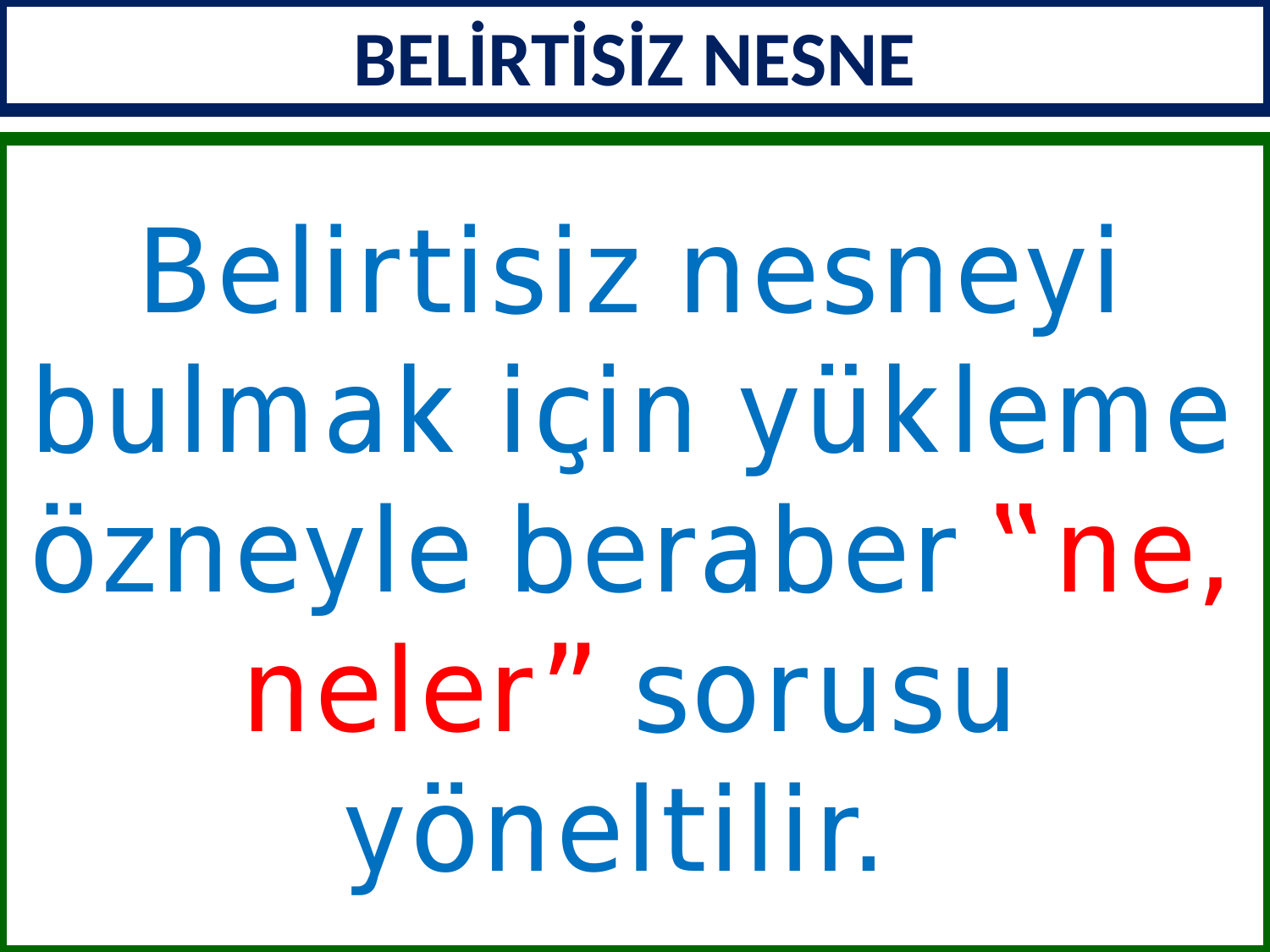

BELİRTİSİZ NESNE
Belirtisiz nesneyi bulmak için yükleme özneyle beraber “ne, neler” sorusu yöneltilir.